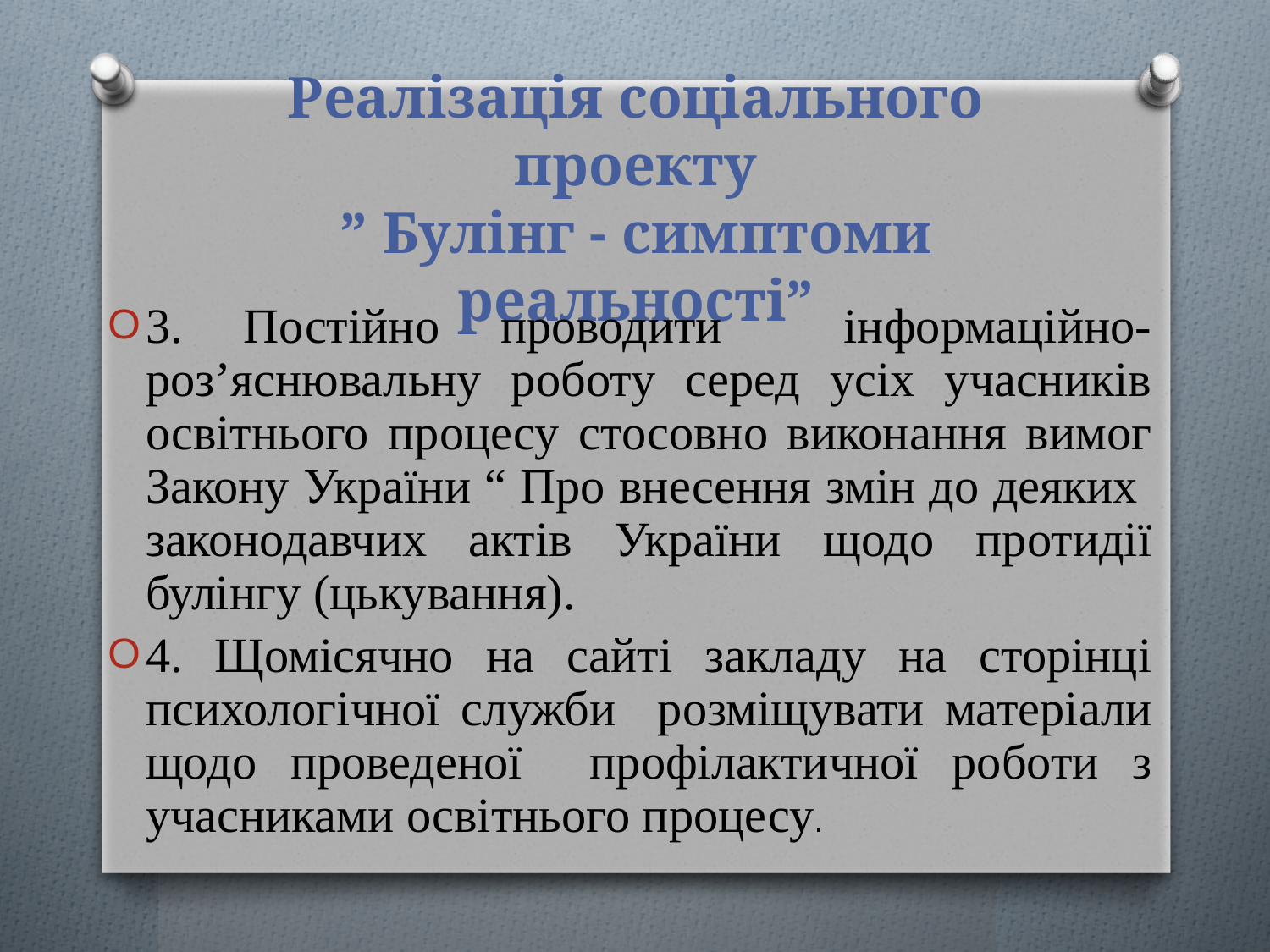

# Реалізація соціального проекту ” Булінг - симптоми реальності”
3. Постійно проводити  інформаційно-роз’яснювальну роботу серед усіх учасників освітнього процесу стосовно виконання вимог Закону України “ Про внесення змін до деяких  законодавчих актів України щодо протидії булінгу (цькування).
4. Щомісячно на сайті закладу на сторінці психологічної служби  розміщувати матеріали щодо проведеної  профілактичної роботи з учасниками освітнього процесу.